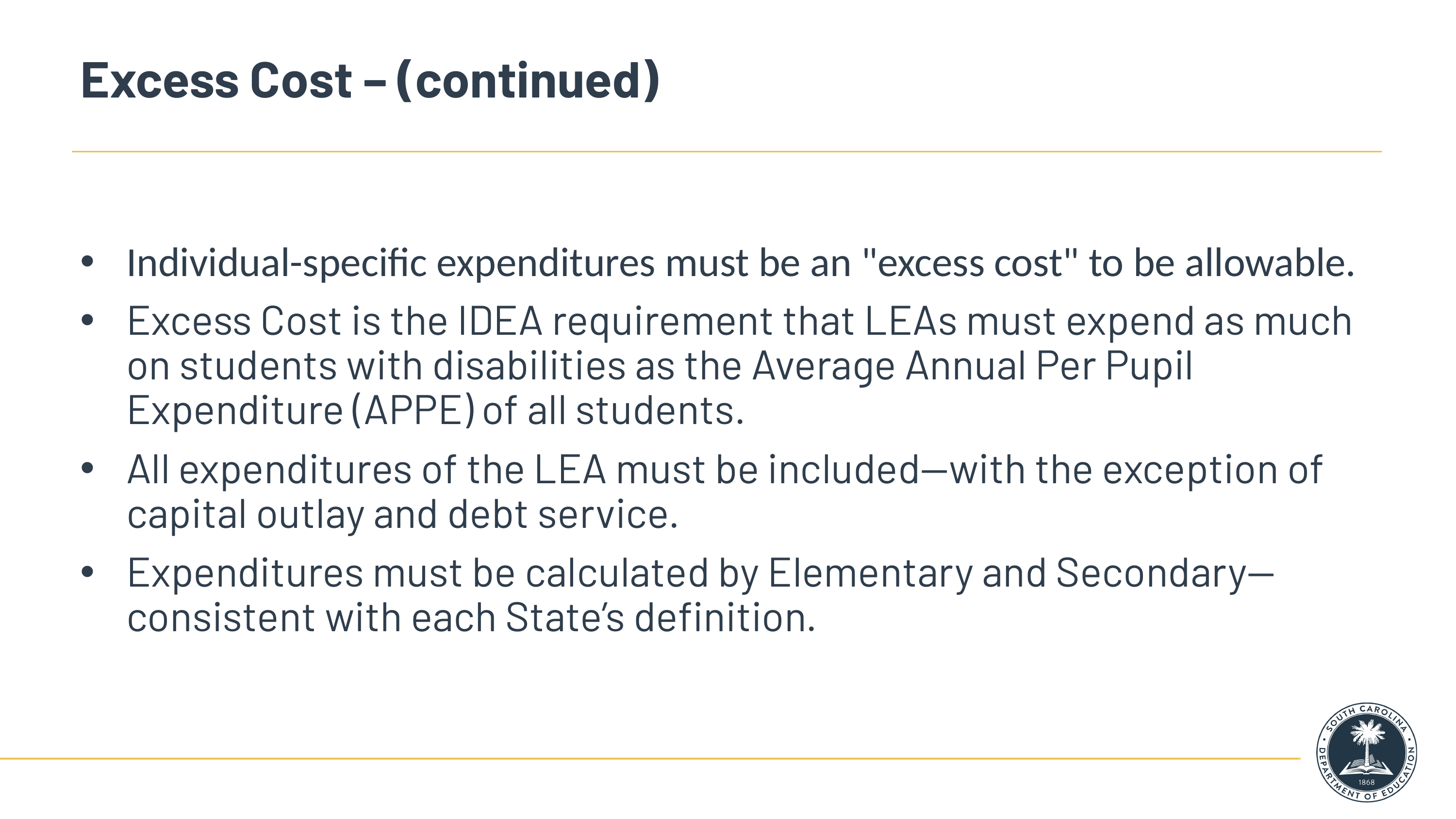

# Excess Cost – (continued)

Individual-specific expenditures must be an "excess cost" to be allowable.
Excess Cost is the IDEA requirement that LEAs must expend as much on students with disabilities as the Average Annual Per Pupil Expenditure (APPE) of all students.
All expenditures of the LEA must be included—with the exception of capital outlay and debt service.
Expenditures must be calculated by Elementary and Secondary—consistent with each State’s definition.